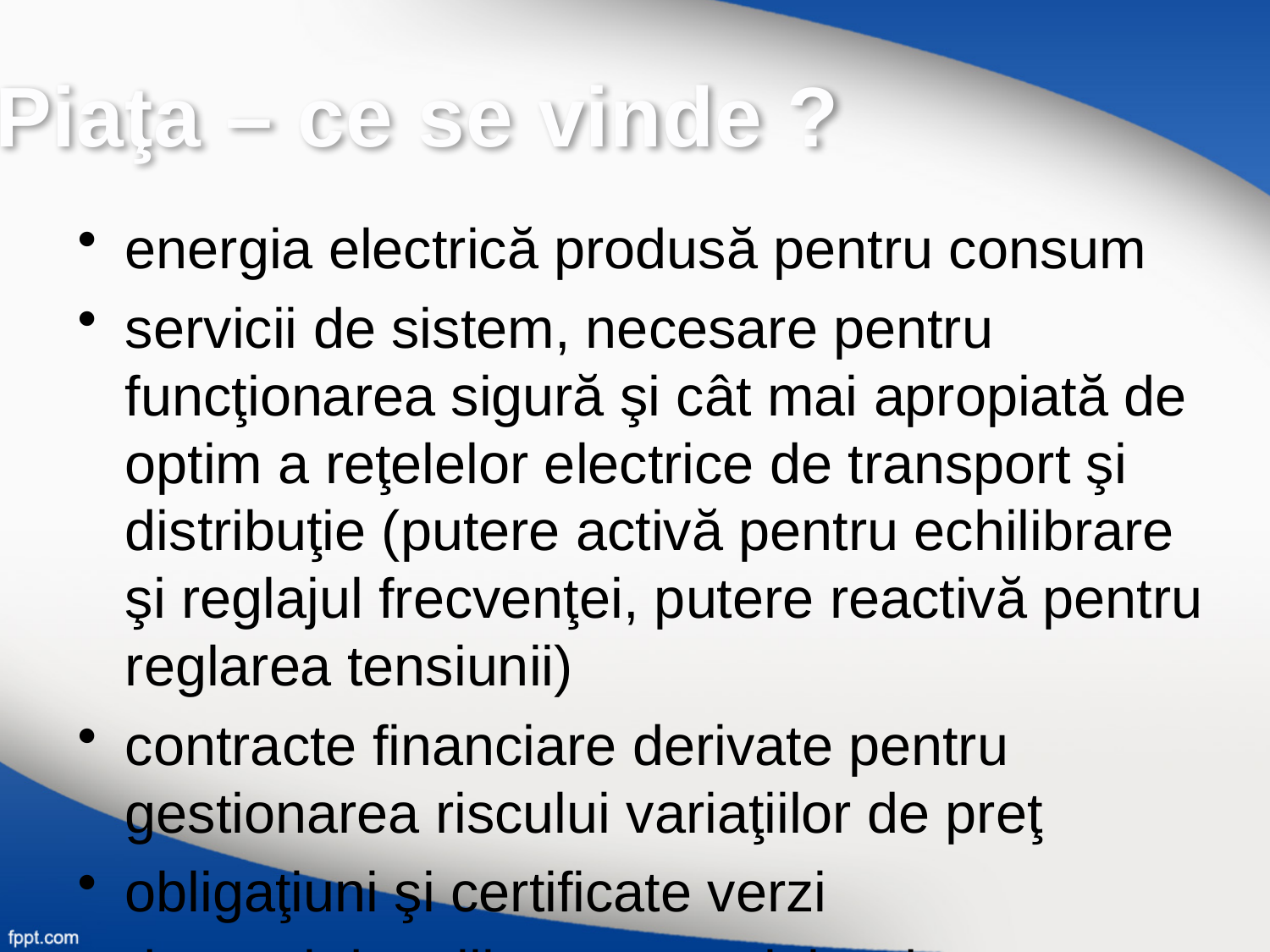

Piaţa – ce se vinde ?
energia electrică produsă pentru consum
servicii de sistem, necesare pentru funcţionarea sigură şi cât mai apropiată de optim a reţelelor electrice de transport şi distribuţie (putere activă pentru echilibrare şi reglajul frecvenţei, putere reactivă pentru reglarea tensiunii)
contracte financiare derivate pentru gestionarea riscului variaţiilor de preţ
obligaţiuni şi certificate verzi
drepturi de utilizare a reţelelor de transport şi distribuţie.